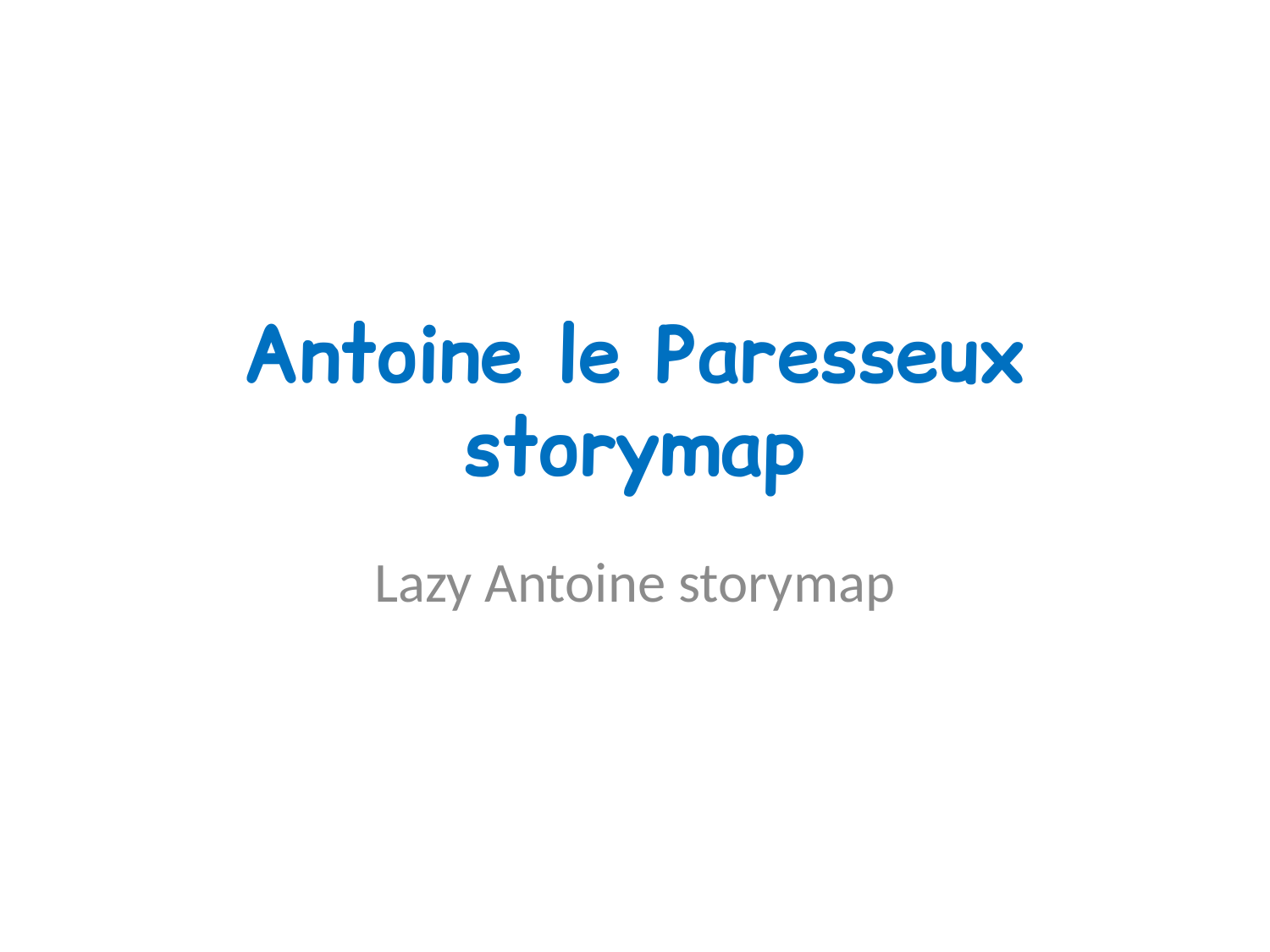

# Antoine le Paresseux storymap
Lazy Antoine storymap